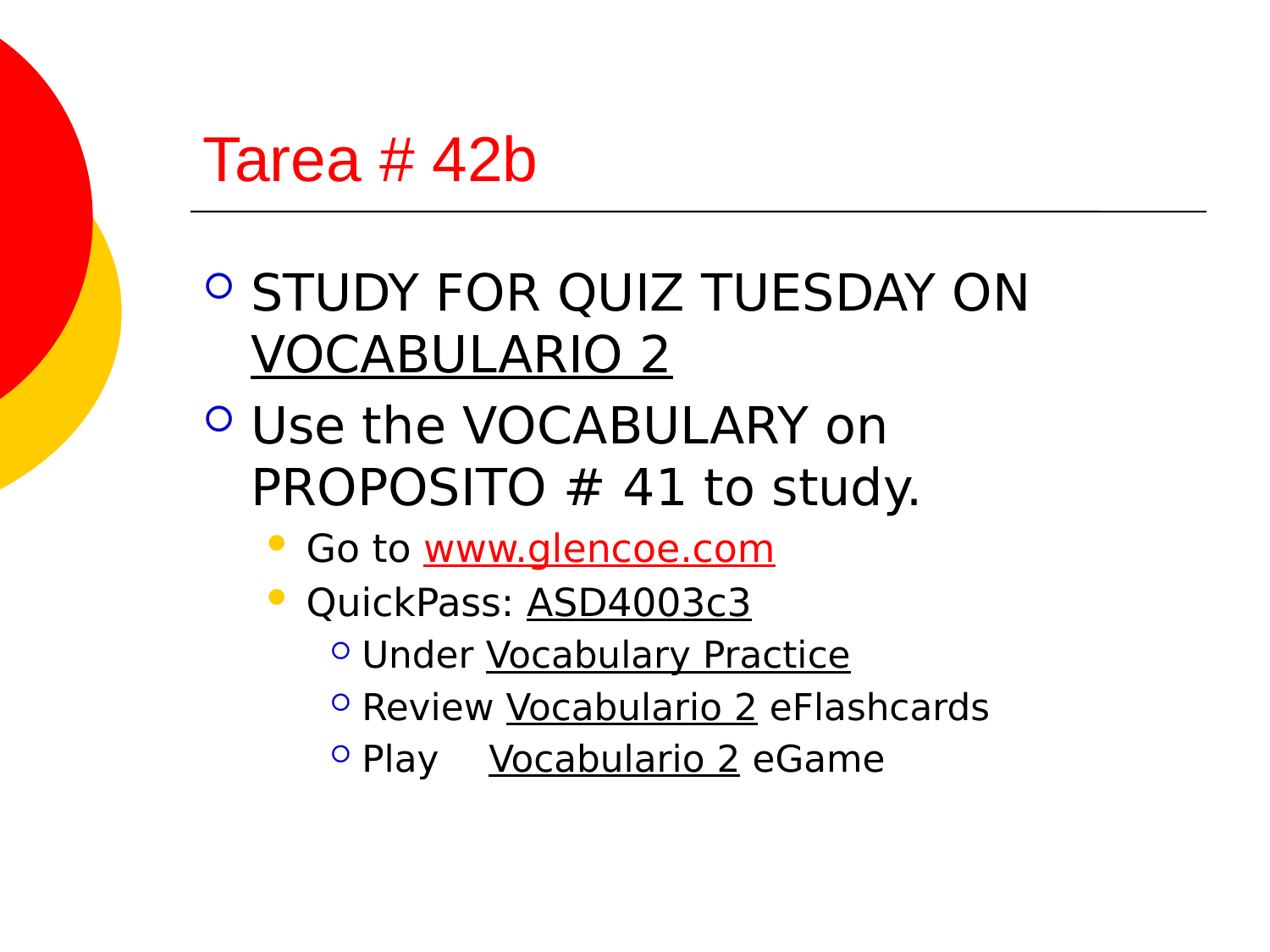

# Tarea # 42b
STUDY FOR QUIZ TUESDAY ON VOCABULARIO 2
Use the VOCABULARY on PROPOSITO # 41 to study.
Go to www.glencoe.com
QuickPass: ASD4003c3
Under Vocabulary Practice
Review Vocabulario 2 eFlashcards
Play 	Vocabulario 2 eGame